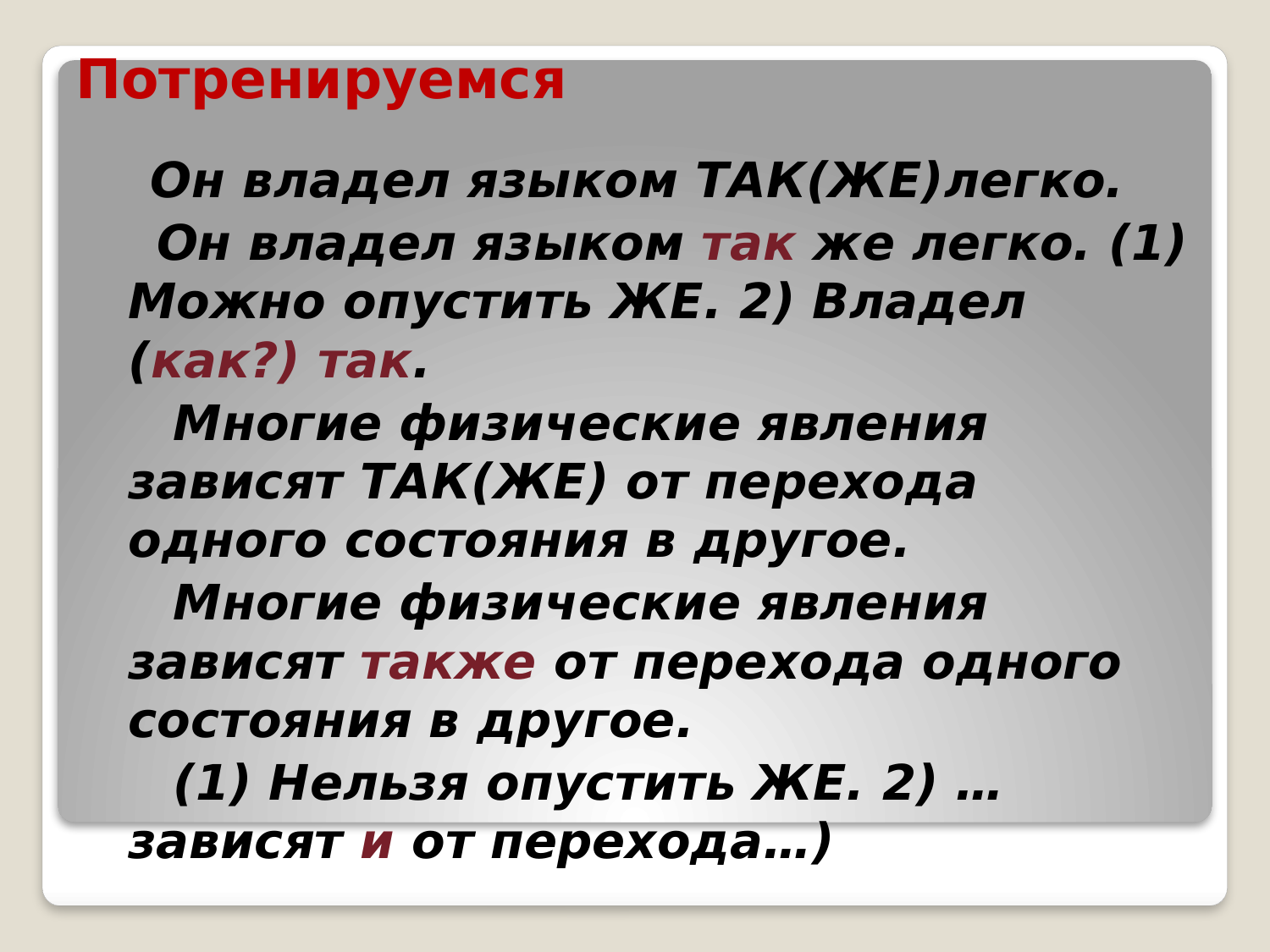

# Потренируемся
    Он владел языком ТАК(ЖЕ)легко.
    Он владел языком так же легко. (1) Можно опустить ЖЕ. 2) Владел (как?) так.
     Многие физические явления зависят ТАК(ЖЕ) от перехода одного состояния в другое.
     Многие физические явления зависят также от перехода одного состояния в другое.
     (1) Нельзя опустить ЖЕ. 2) …зависят и от перехода…)